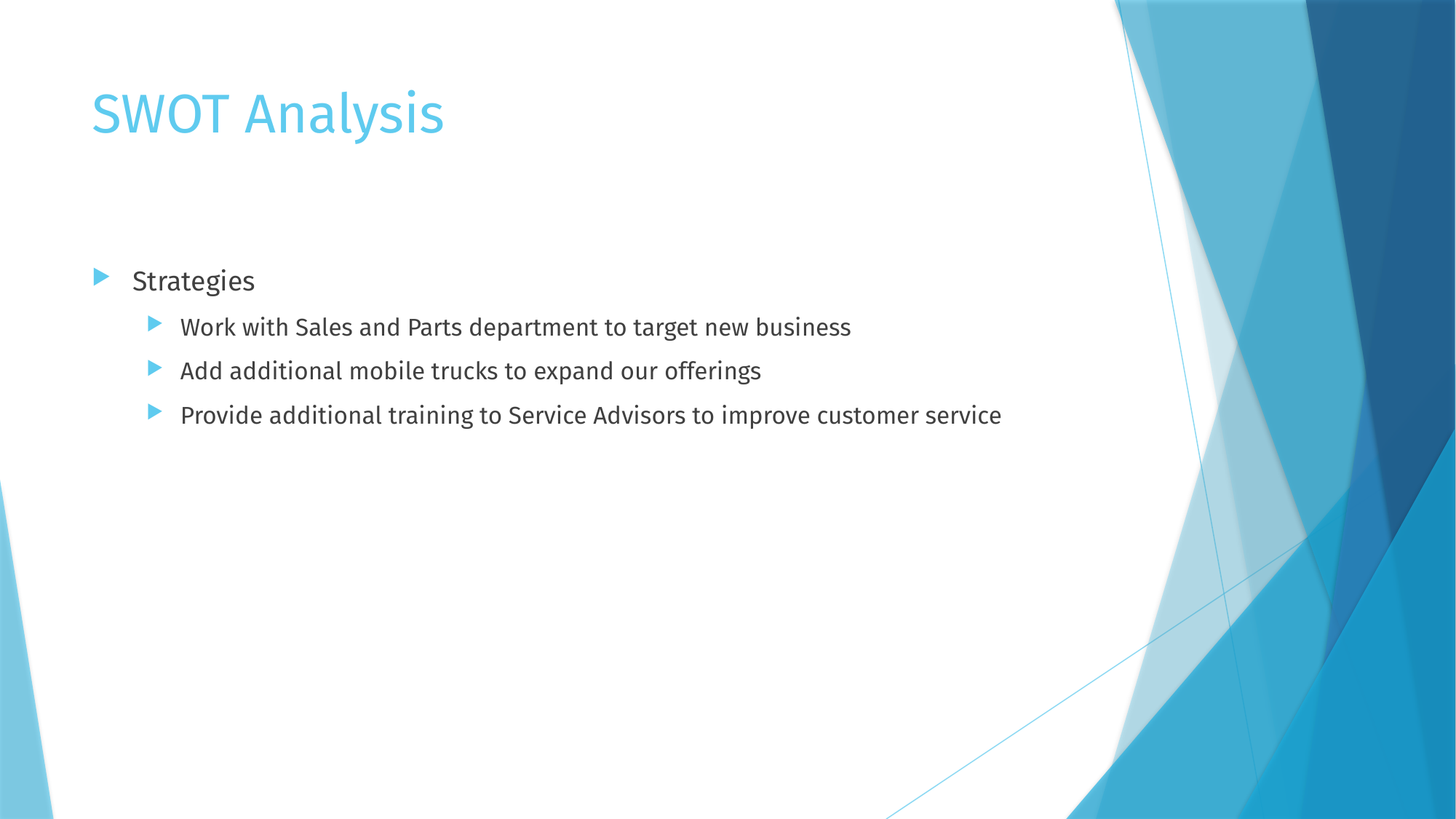

# SWOT Analysis
Strategies
Work with Sales and Parts department to target new business
Add additional mobile trucks to expand our offerings
Provide additional training to Service Advisors to improve customer service